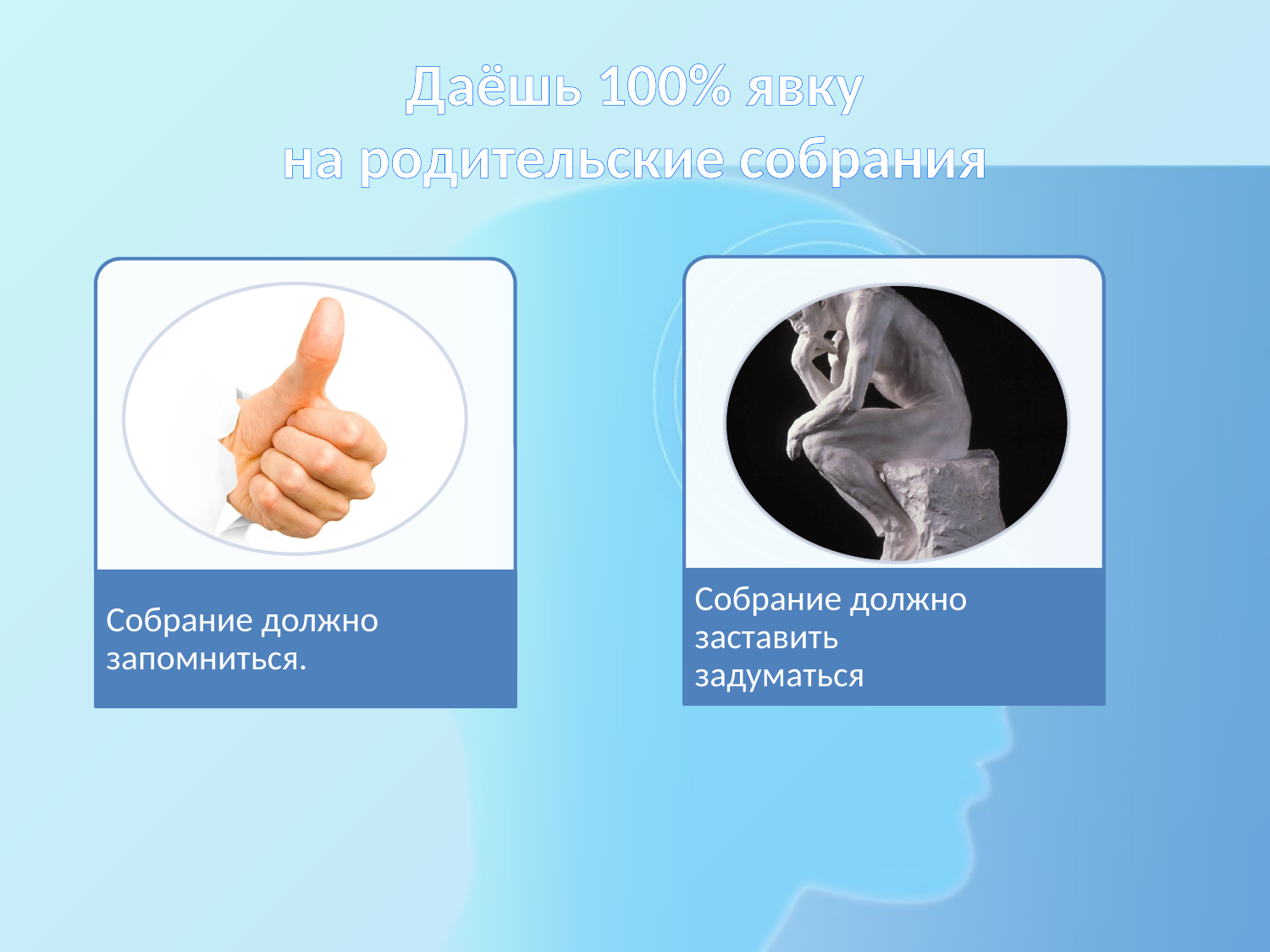

# Даёшь 100% явку на родительские собрания
Собрание должно запомниться.
Собрание должно заставить задуматься